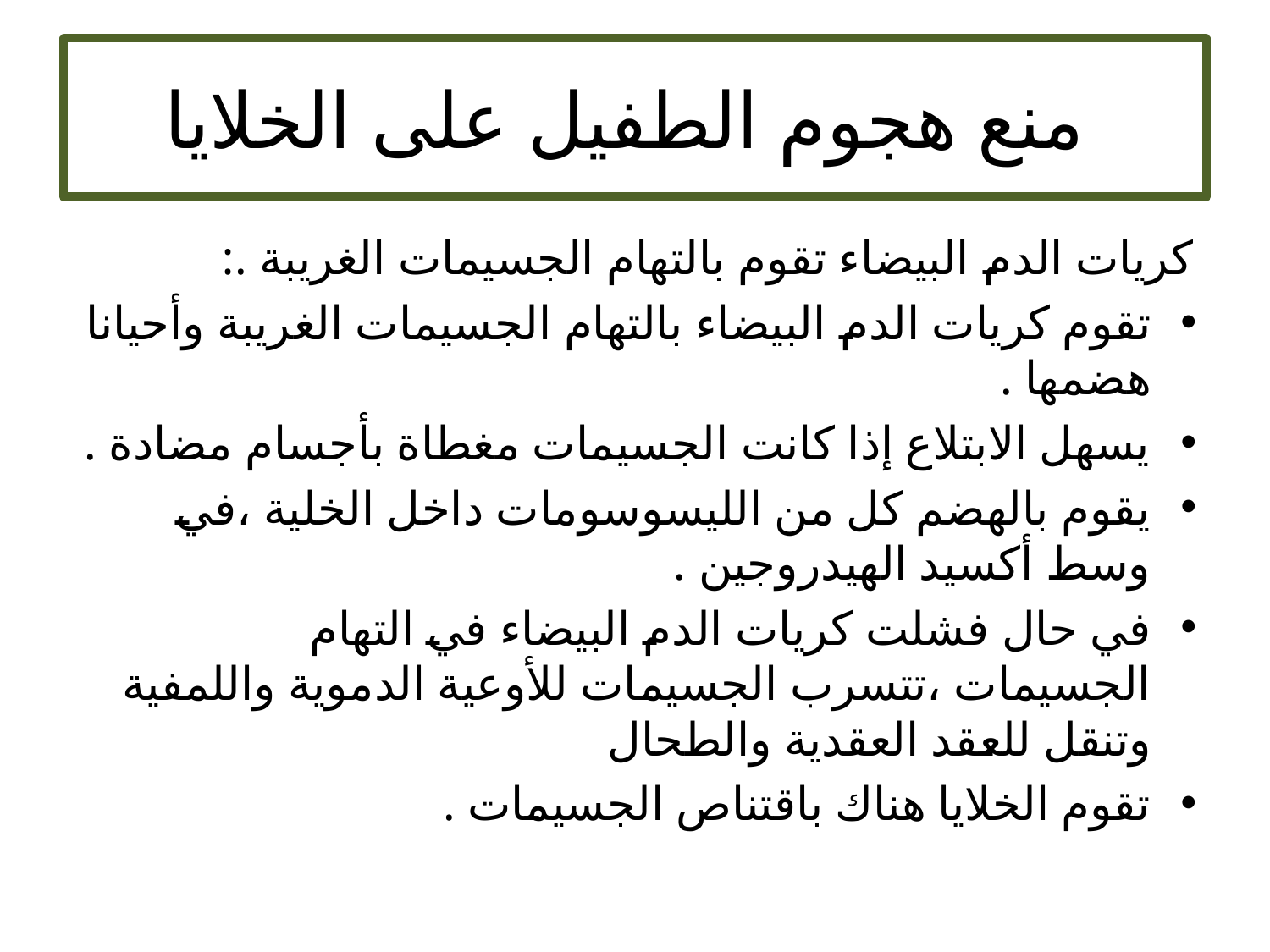

# منع هجوم الطفيل على الخلايا
كريات الدم البيضاء تقوم بالتهام الجسيمات الغريبة .:
تقوم كريات الدم البيضاء بالتهام الجسيمات الغريبة وأحيانا هضمها .
يسهل الابتلاع إذا كانت الجسيمات مغطاة بأجسام مضادة .
يقوم بالهضم كل من الليسوسومات داخل الخلية ،في وسط أكسيد الهيدروجين .
في حال فشلت كريات الدم البيضاء في التهام الجسيمات ،تتسرب الجسيمات للأوعية الدموية واللمفية وتنقل للعقد العقدية والطحال
تقوم الخلايا هناك باقتناص الجسيمات .